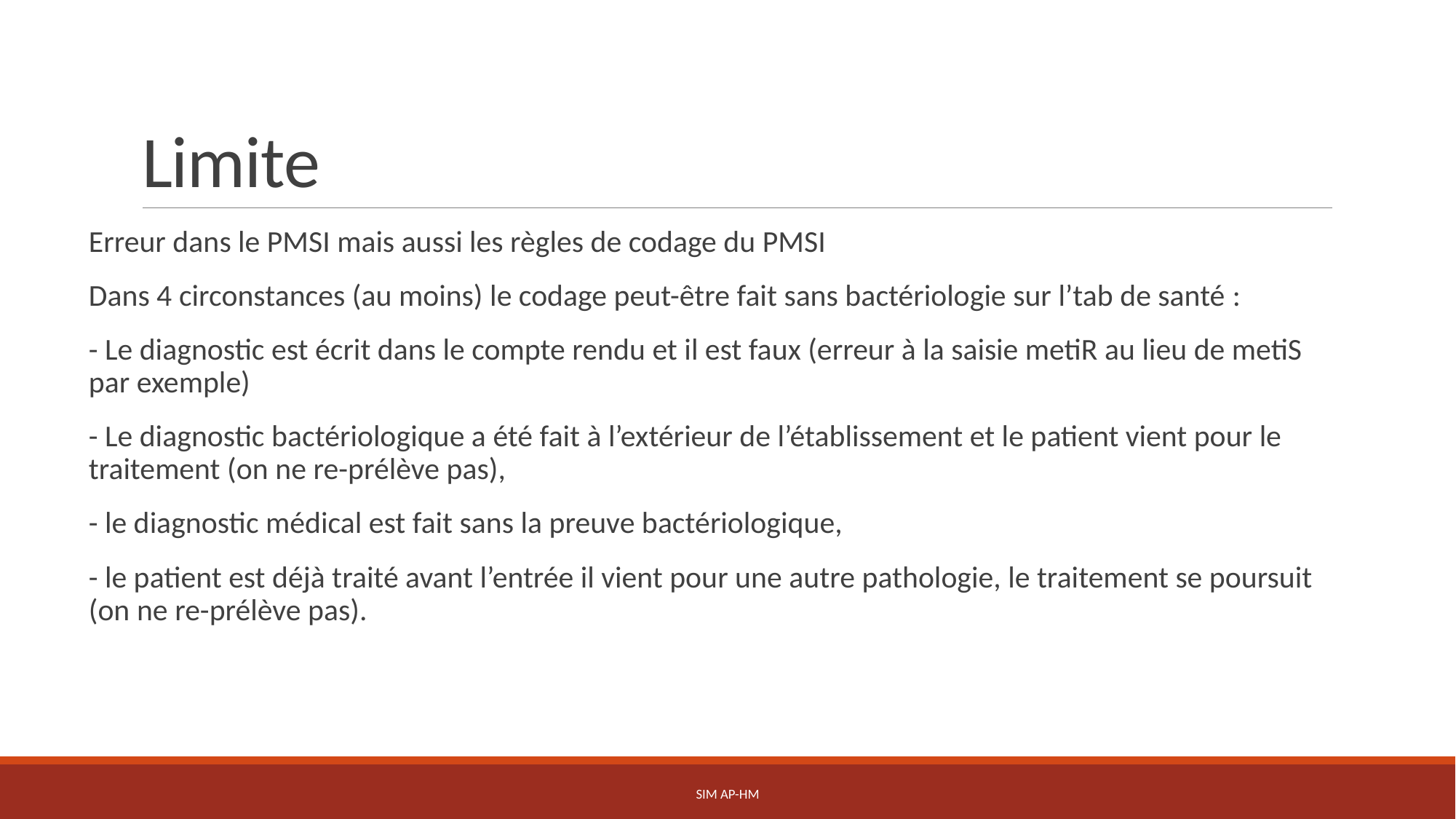

# Limite
Erreur dans le PMSI mais aussi les règles de codage du PMSI
Dans 4 circonstances (au moins) le codage peut-être fait sans bactériologie sur l’tab de santé :
- Le diagnostic est écrit dans le compte rendu et il est faux (erreur à la saisie metiR au lieu de metiS par exemple)
- Le diagnostic bactériologique a été fait à l’extérieur de l’établissement et le patient vient pour le traitement (on ne re-prélève pas),
- le diagnostic médical est fait sans la preuve bactériologique,
- le patient est déjà traité avant l’entrée il vient pour une autre pathologie, le traitement se poursuit (on ne re-prélève pas).

SIM AP-HM